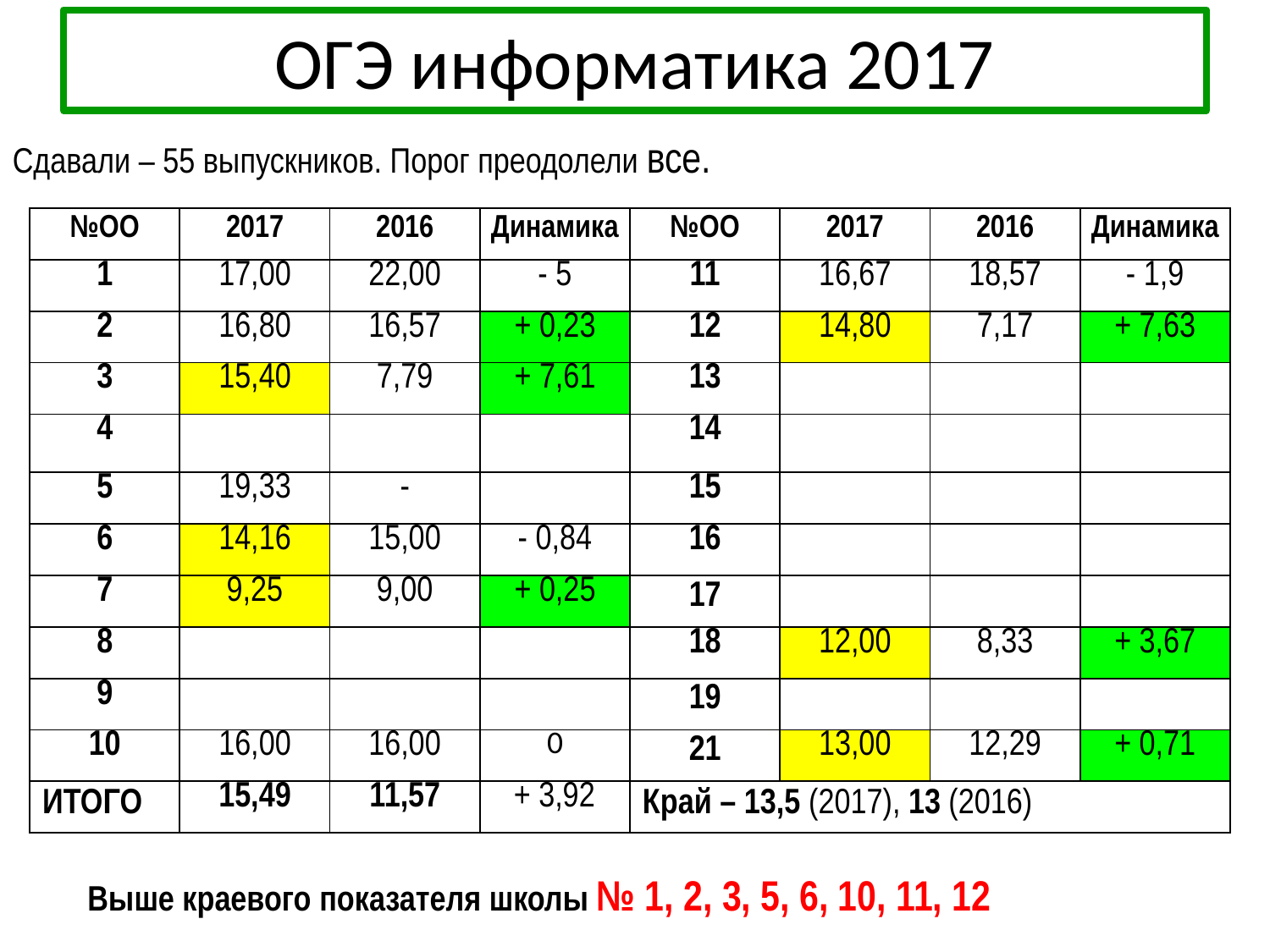

# ОГЭ информатика 2017
Сдавали – 55 выпускников. Порог преодолели все.
| №ОО | 2017 | 2016 | Динамика | №ОО | 2017 | 2016 | Динамика |
| --- | --- | --- | --- | --- | --- | --- | --- |
| 1 | 17,00 | 22,00 | - 5 | 11 | 16,67 | 18,57 | - 1,9 |
| 2 | 16,80 | 16,57 | + 0,23 | 12 | 14,80 | 7,17 | + 7,63 |
| 3 | 15,40 | 7,79 | + 7,61 | 13 |  |  |  |
| 4 |  |  |  | 14 |  |  |  |
| 5 | 19,33 | - |  | 15 |  |  |  |
| 6 | 14,16 | 15,00 | - 0,84 | 16 |  |  |  |
| 7 | 9,25 | 9,00 | + 0,25 | 17 |  |  |  |
| 8 |  |  |  | 18 | 12,00 | 8,33 | + 3,67 |
| 9 |  |  |  | 19 |  |  |  |
| 10 | 16,00 | 16,00 | 0 | 21 | 13,00 | 12,29 | + 0,71 |
| ИТОГО | 15,49 | 11,57 | + 3,92 | Край – 13,5 (2017), 13 (2016) |  |  |  |
Выше краевого показателя школы № 1, 2, 3, 5, 6, 10, 11, 12